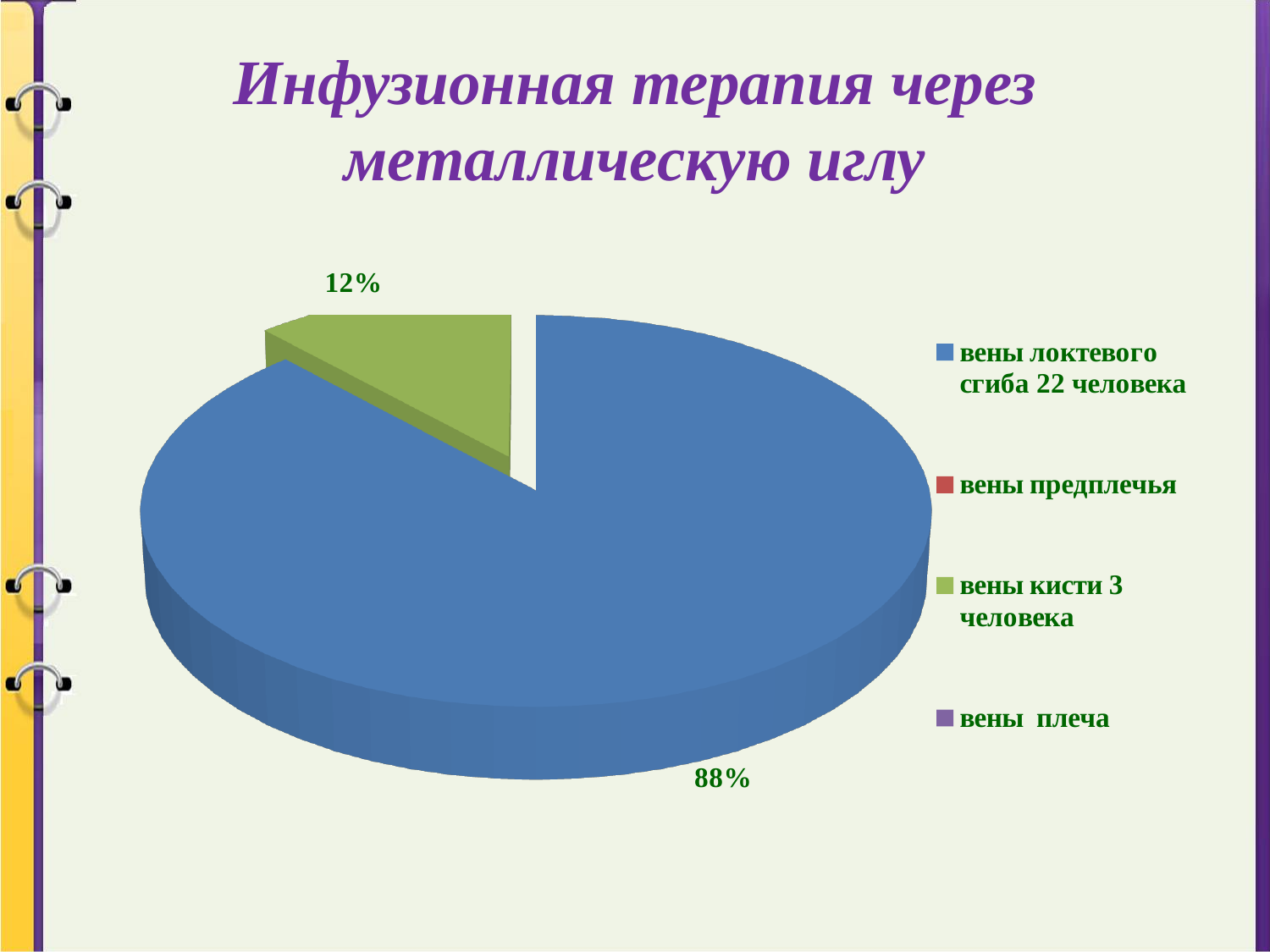

# Инфузионная терапия через металлическую иглу

[unsupported chart]